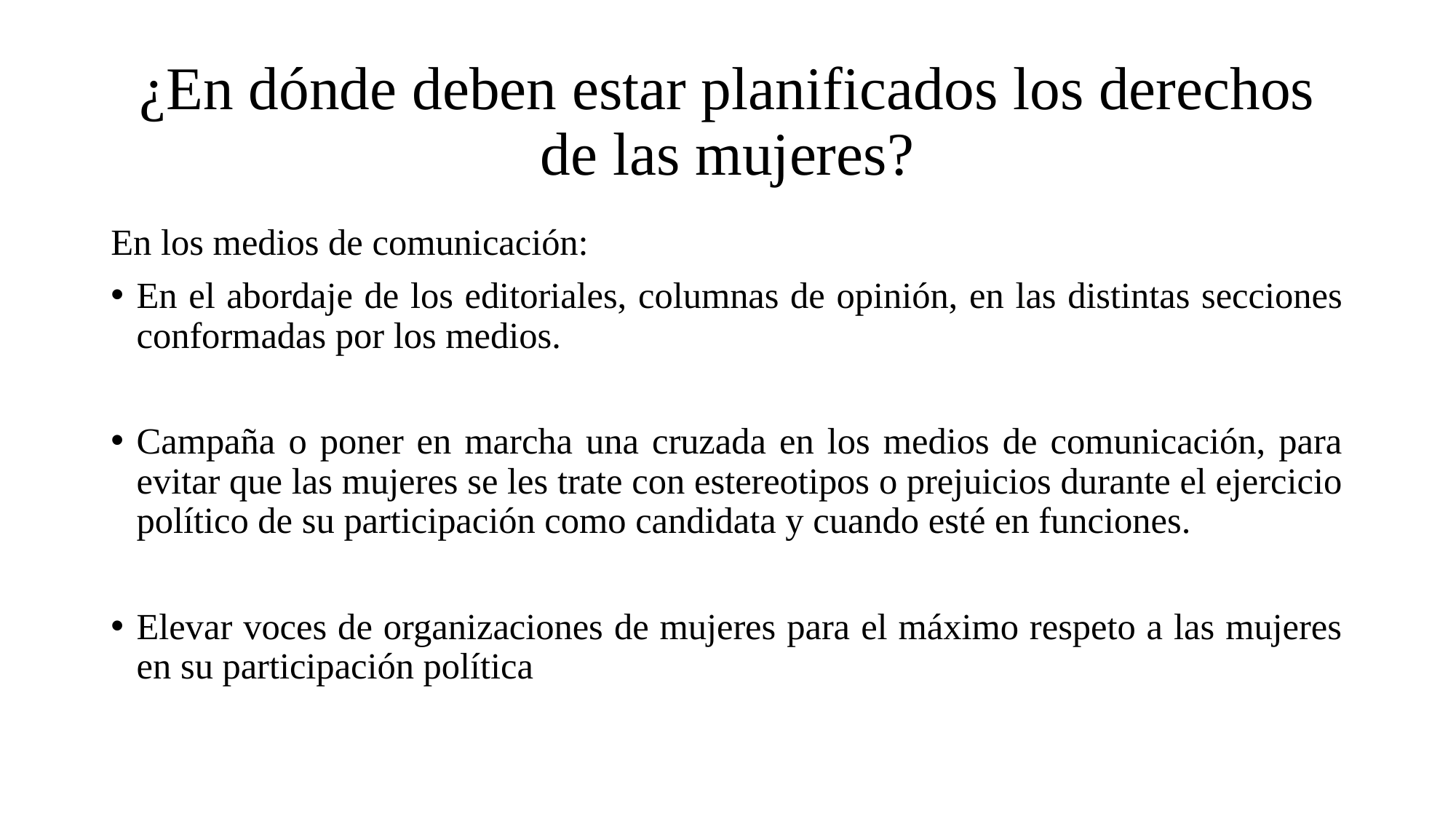

# ¿En dónde deben estar planificados los derechos de las mujeres?
En los medios de comunicación:
En el abordaje de los editoriales, columnas de opinión, en las distintas secciones conformadas por los medios.

Campaña o poner en marcha una cruzada en los medios de comunicación, para evitar que las mujeres se les trate con estereotipos o prejuicios durante el ejercicio político de su participación como candidata y cuando esté en funciones.

Elevar voces de organizaciones de mujeres para el máximo respeto a las mujeres en su participación política